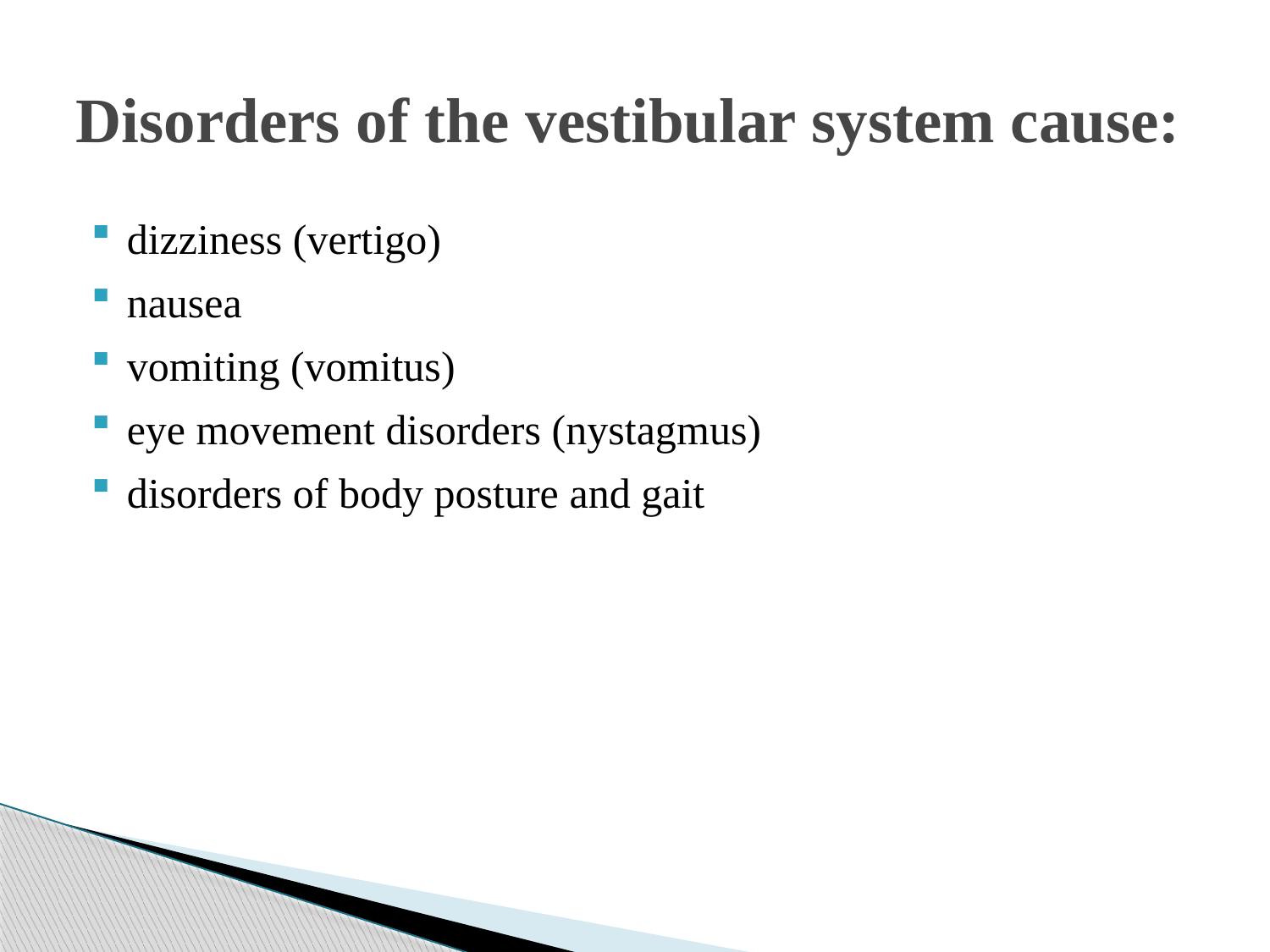

# Disorders of the vestibular system cause:
dizziness (vertigo)
nausea
vomiting (vomitus)
eye movement disorders (nystagmus)
disorders of body posture and gait